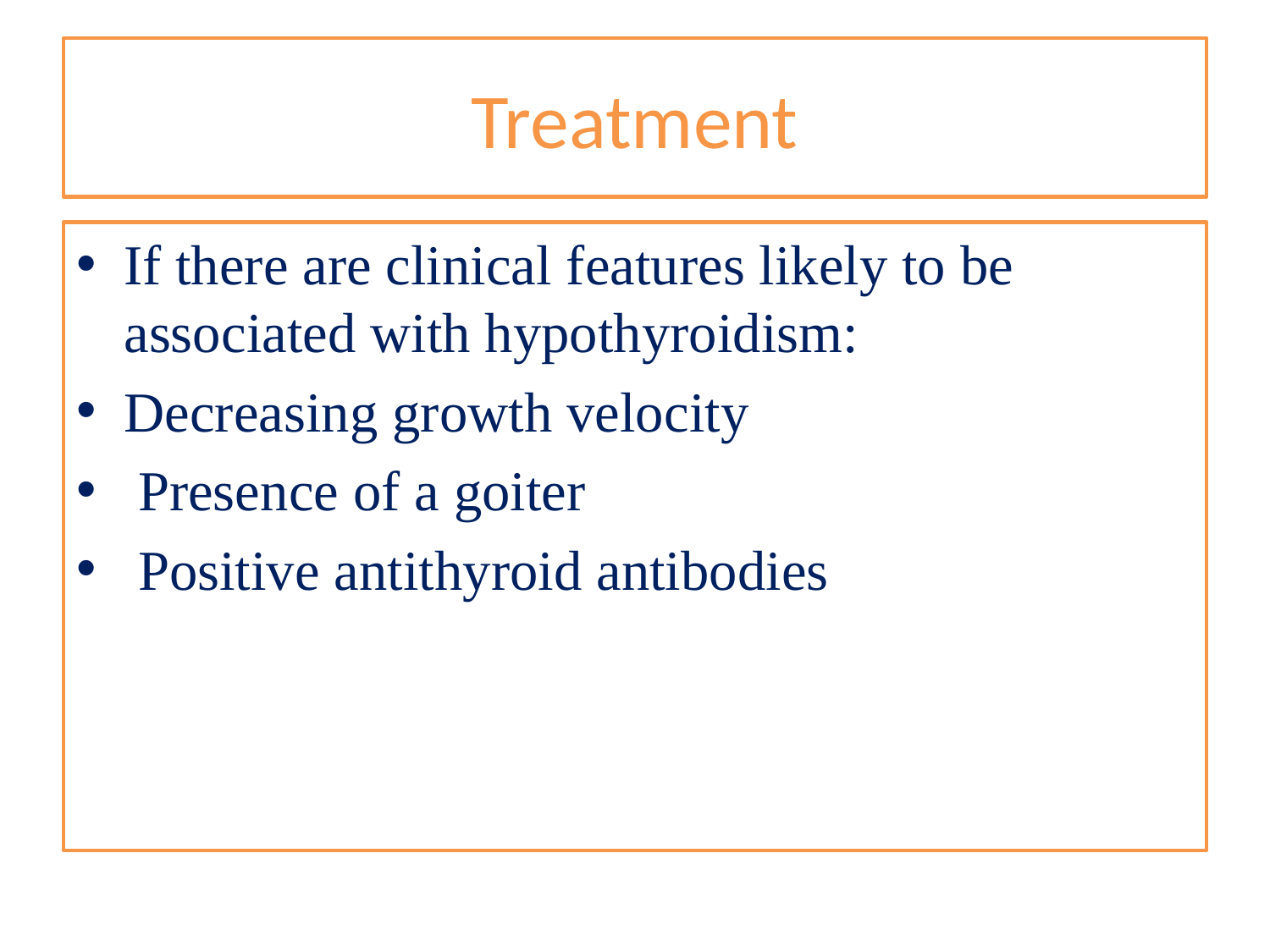

# Treatment
If there are clinical features likely to be associated with hypothyroidism:
Decreasing growth velocity
 Presence of a goiter
 Positive antithyroid antibodies